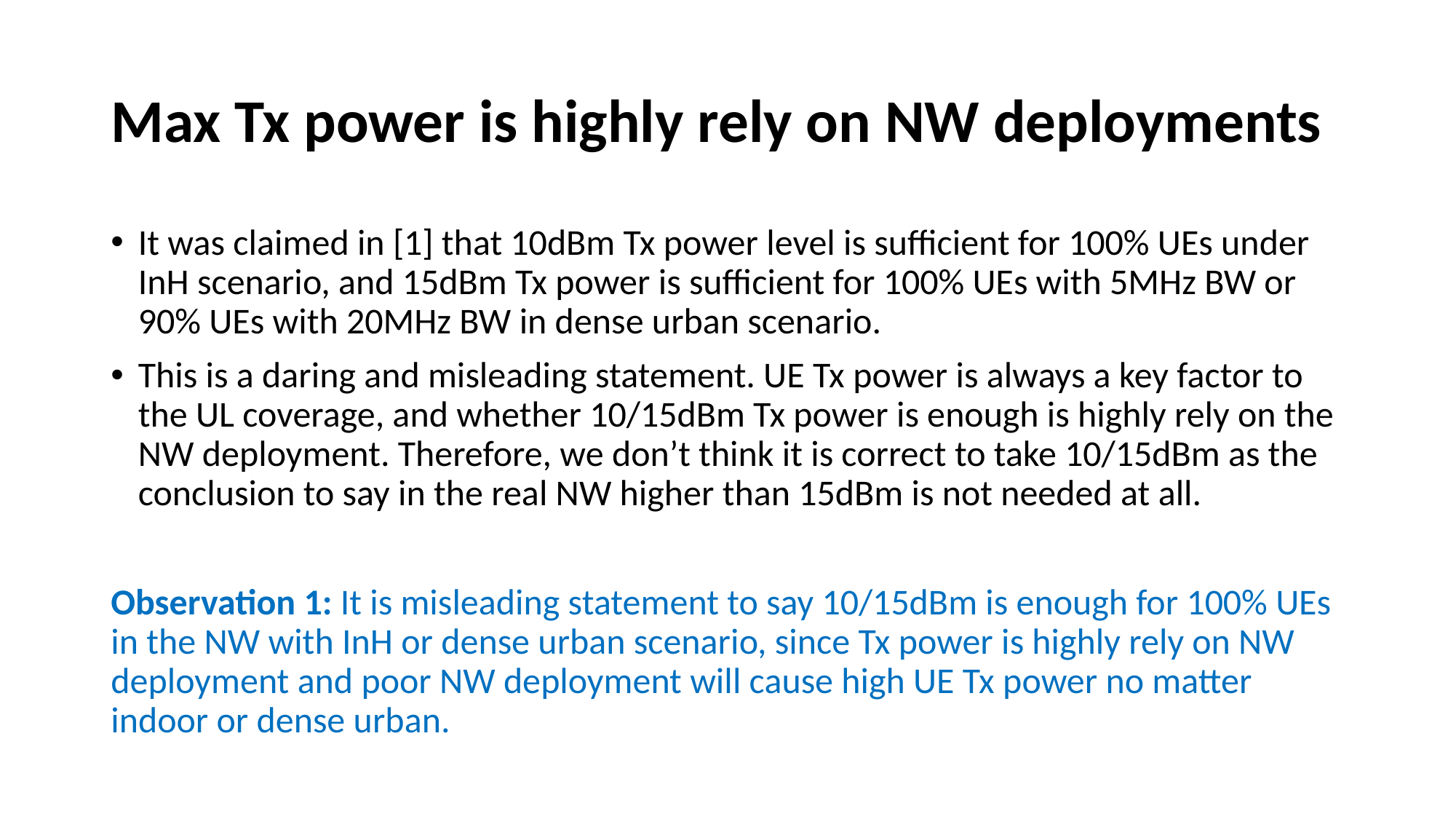

# Max Tx power is highly rely on NW deployments
It was claimed in [1] that 10dBm Tx power level is sufficient for 100% UEs under InH scenario, and 15dBm Tx power is sufficient for 100% UEs with 5MHz BW or 90% UEs with 20MHz BW in dense urban scenario.
This is a daring and misleading statement. UE Tx power is always a key factor to the UL coverage, and whether 10/15dBm Tx power is enough is highly rely on the NW deployment. Therefore, we don’t think it is correct to take 10/15dBm as the conclusion to say in the real NW higher than 15dBm is not needed at all.

Observation 1: It is misleading statement to say 10/15dBm is enough for 100% UEs in the NW with InH or dense urban scenario, since Tx power is highly rely on NW deployment and poor NW deployment will cause high UE Tx power no matter indoor or dense urban.